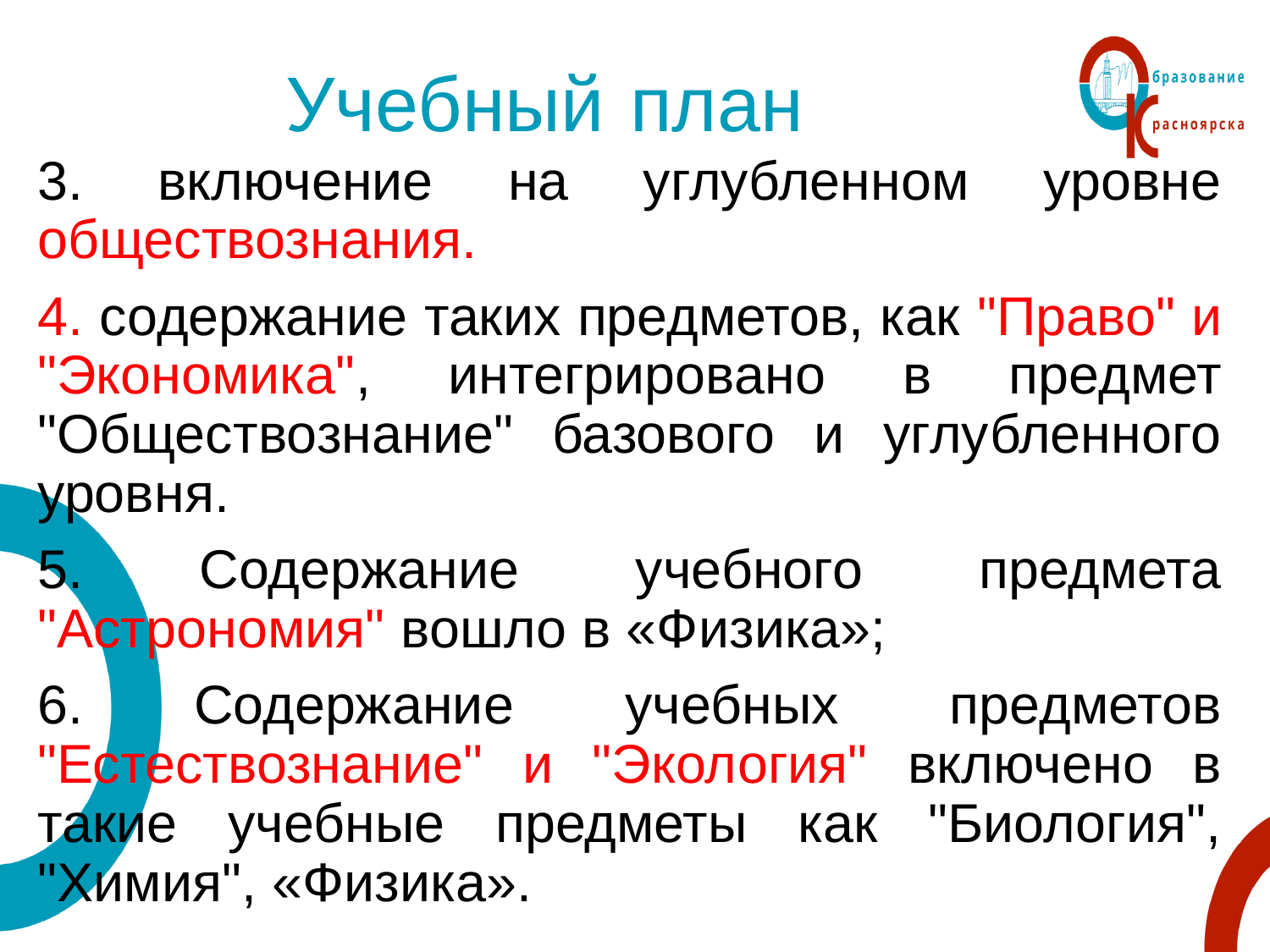

# Учебный план
3. включение на углубленном уровне обществознания.
4. содержание таких предметов, как "Право" и "Экономика", интегрировано в предмет "Обществознание" базового и углубленного уровня.
5. Содержание учебного предмета "Астрономия" вошло в «Физика»;
6. Содержание учебных предметов "Естествознание" и "Экология" включено в такие учебные предметы как "Биология", "Химия", «Физика».